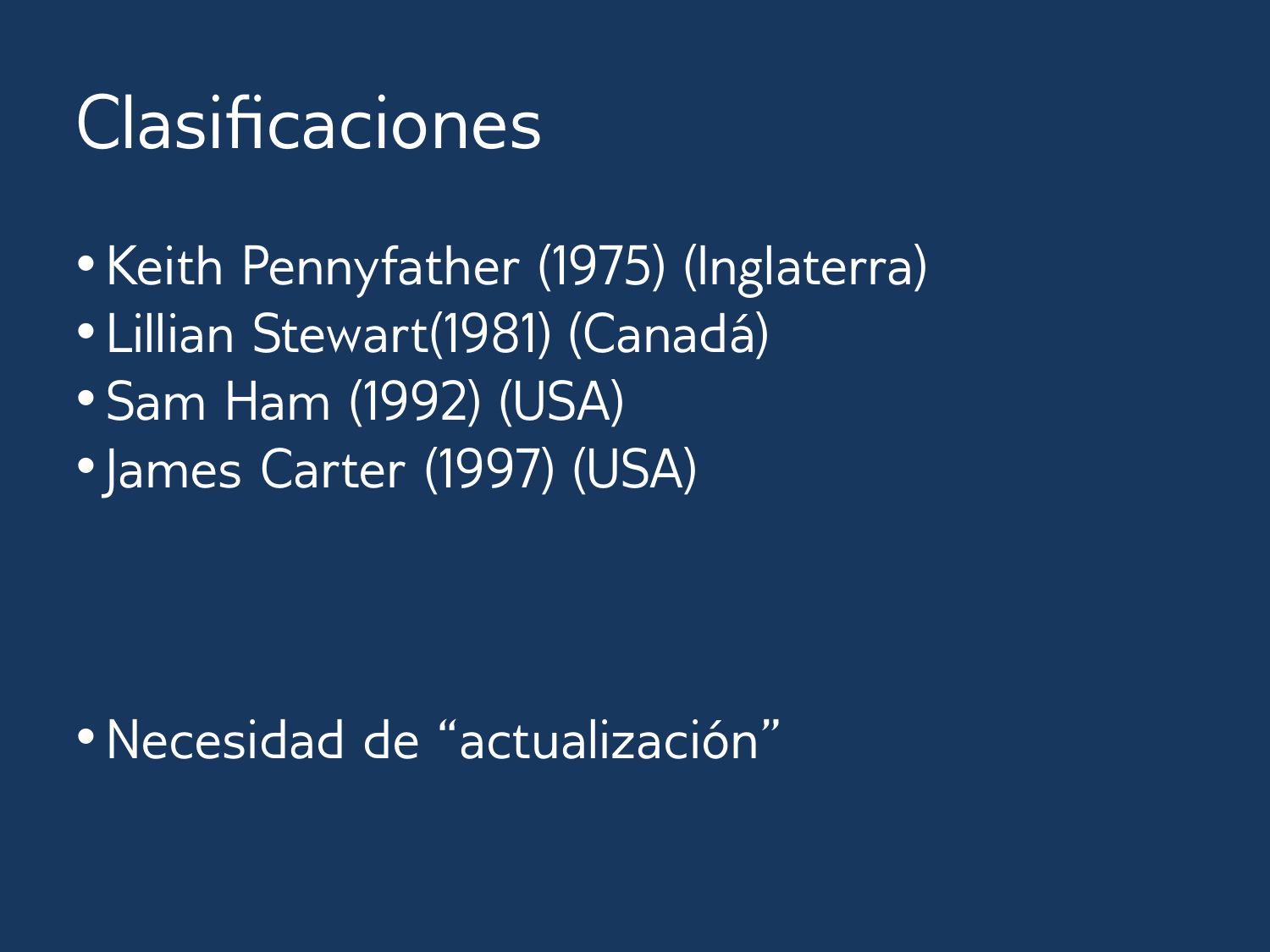

Clasificaciones
Keith Pennyfather (1975) (Inglaterra)
Lillian Stewart(1981) (Canadá)
Sam Ham (1992) (USA)
James Carter (1997) (USA)

Necesidad de “actualización”